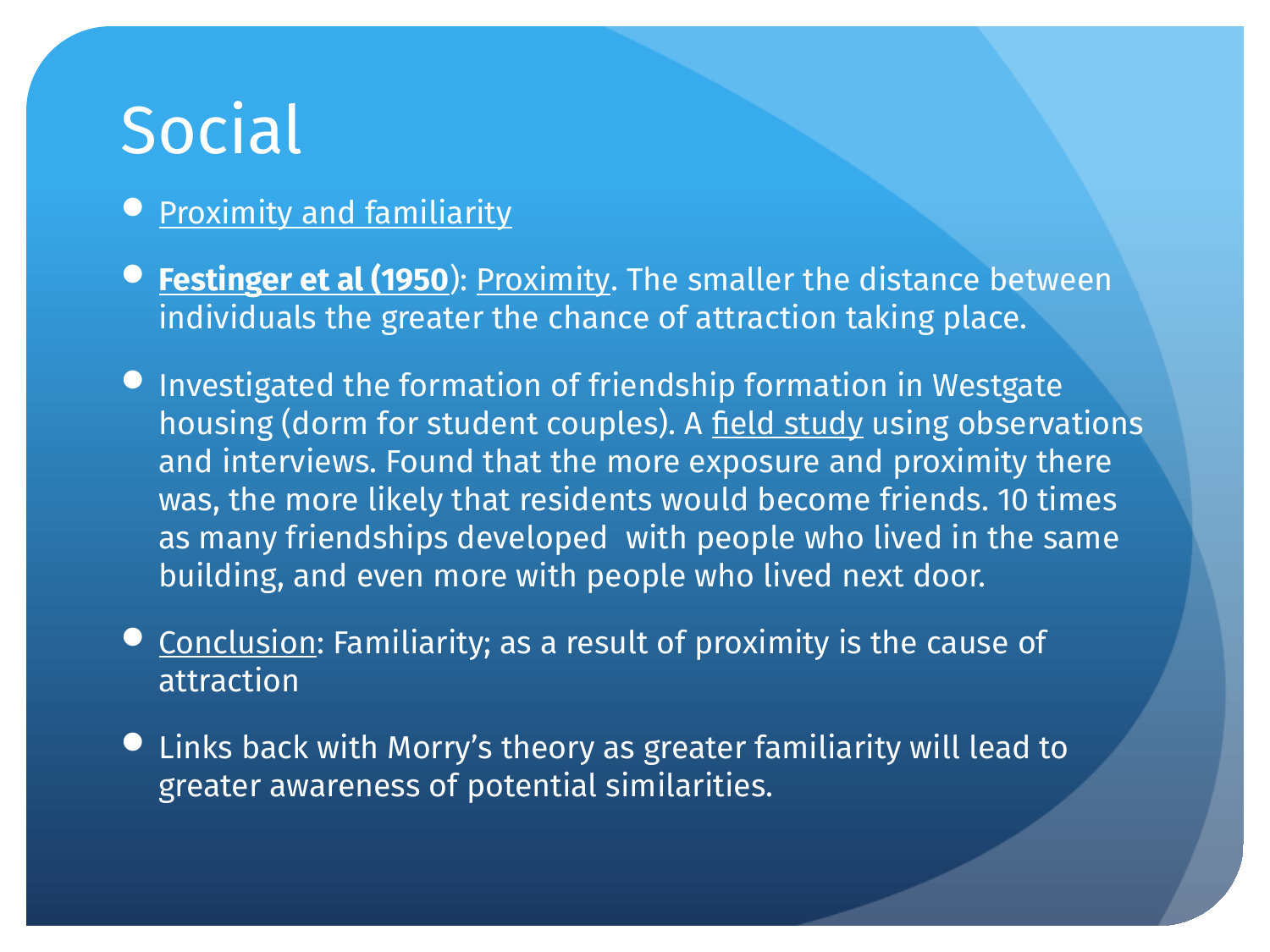

# Social
Proximity and familiarity
Festinger et al (1950): Proximity. The smaller the distance between individuals the greater the chance of attraction taking place.
Investigated the formation of friendship formation in Westgate housing (dorm for student couples). A field study using observations and interviews. Found that the more exposure and proximity there was, the more likely that residents would become friends. 10 times as many friendships developed  with people who lived in the same building, and even more with people who lived next door.
Conclusion: Familiarity; as a result of proximity is the cause of attraction
Links back with Morry’s theory as greater familiarity will lead to greater awareness of potential similarities.